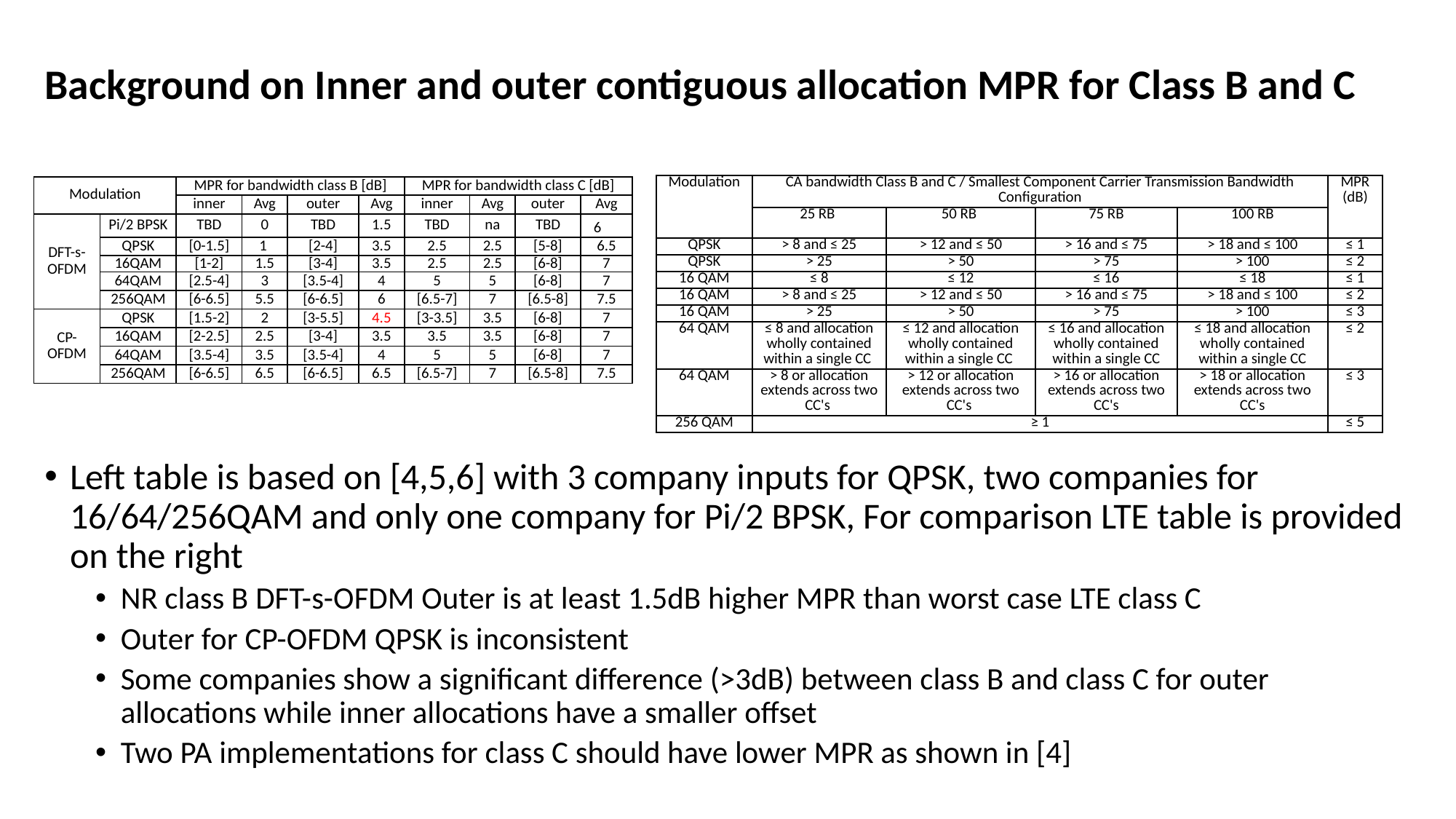

# Background on Inner and outer contiguous allocation MPR for Class B and C
| Modulation | CA bandwidth Class B and C / Smallest Component Carrier Transmission Bandwidth Configuration |  |  |  | MPR (dB) |
| --- | --- | --- | --- | --- | --- |
|  | 25 RB | 50 RB | 75 RB | 100 RB |  |
| QPSK | > 8 and ≤ 25 | > 12 and ≤ 50 | > 16 and ≤ 75 | > 18 and ≤ 100 | ≤ 1 |
| QPSK | > 25 | > 50 | > 75 | > 100 | ≤ 2 |
| 16 QAM | ≤ 8 | ≤ 12 | ≤ 16 | ≤ 18 | ≤ 1 |
| 16 QAM | > 8 and ≤ 25 | > 12 and ≤ 50 | > 16 and ≤ 75 | > 18 and ≤ 100 | ≤ 2 |
| 16 QAM | > 25 | > 50 | > 75 | > 100 | ≤ 3 |
| 64 QAM | ≤ 8 and allocation wholly contained within a single CC | ≤ 12 and allocation wholly contained within a single CC | ≤ 16 and allocation wholly contained within a single CC | ≤ 18 and allocation wholly contained within a single CC | ≤ 2 |
| 64 QAM | > 8 or allocation extends across two CC's | > 12 or allocation extends across two CC's | > 16 or allocation extends across two CC's | > 18 or allocation extends across two CC's | ≤ 3 |
| 256 QAM | ≥ 1 |  |  |  | ≤ 5 |
| Modulation |  | MPR for bandwidth class B [dB] |  |  |  | MPR for bandwidth class C [dB] |  |  |  |
| --- | --- | --- | --- | --- | --- | --- | --- | --- | --- |
|  |  | inner | Avg | outer | Avg | inner | Avg | outer | Avg |
| DFT-s-OFDM | Pi/2 BPSK | TBD | 0 | TBD | 1.5 | TBD | na | TBD | 6 |
|  | QPSK | [0-1.5] | 1 | [2-4] | 3.5 | 2.5 | 2.5 | [5-8] | 6.5 |
|  | 16QAM | [1-2] | 1.5 | [3-4] | 3.5 | 2.5 | 2.5 | [6-8] | 7 |
|  | 64QAM | [2.5-4] | 3 | [3.5-4] | 4 | 5 | 5 | [6-8] | 7 |
|  | 256QAM | [6-6.5] | 5.5 | [6-6.5] | 6 | [6.5-7] | 7 | [6.5-8] | 7.5 |
| CP-OFDM | QPSK | [1.5-2] | 2 | [3-5.5] | 4.5 | [3-3.5] | 3.5 | [6-8] | 7 |
|  | 16QAM | [2-2.5] | 2.5 | [3-4] | 3.5 | 3.5 | 3.5 | [6-8] | 7 |
|  | 64QAM | [3.5-4] | 3.5 | [3.5-4] | 4 | 5 | 5 | [6-8] | 7 |
|  | 256QAM | [6-6.5] | 6.5 | [6-6.5] | 6.5 | [6.5-7] | 7 | [6.5-8] | 7.5 |
Left table is based on [4,5,6] with 3 company inputs for QPSK, two companies for 16/64/256QAM and only one company for Pi/2 BPSK, For comparison LTE table is provided on the right
NR class B DFT-s-OFDM Outer is at least 1.5dB higher MPR than worst case LTE class C
Outer for CP-OFDM QPSK is inconsistent
Some companies show a significant difference (>3dB) between class B and class C for outer allocations while inner allocations have a smaller offset
Two PA implementations for class C should have lower MPR as shown in [4]